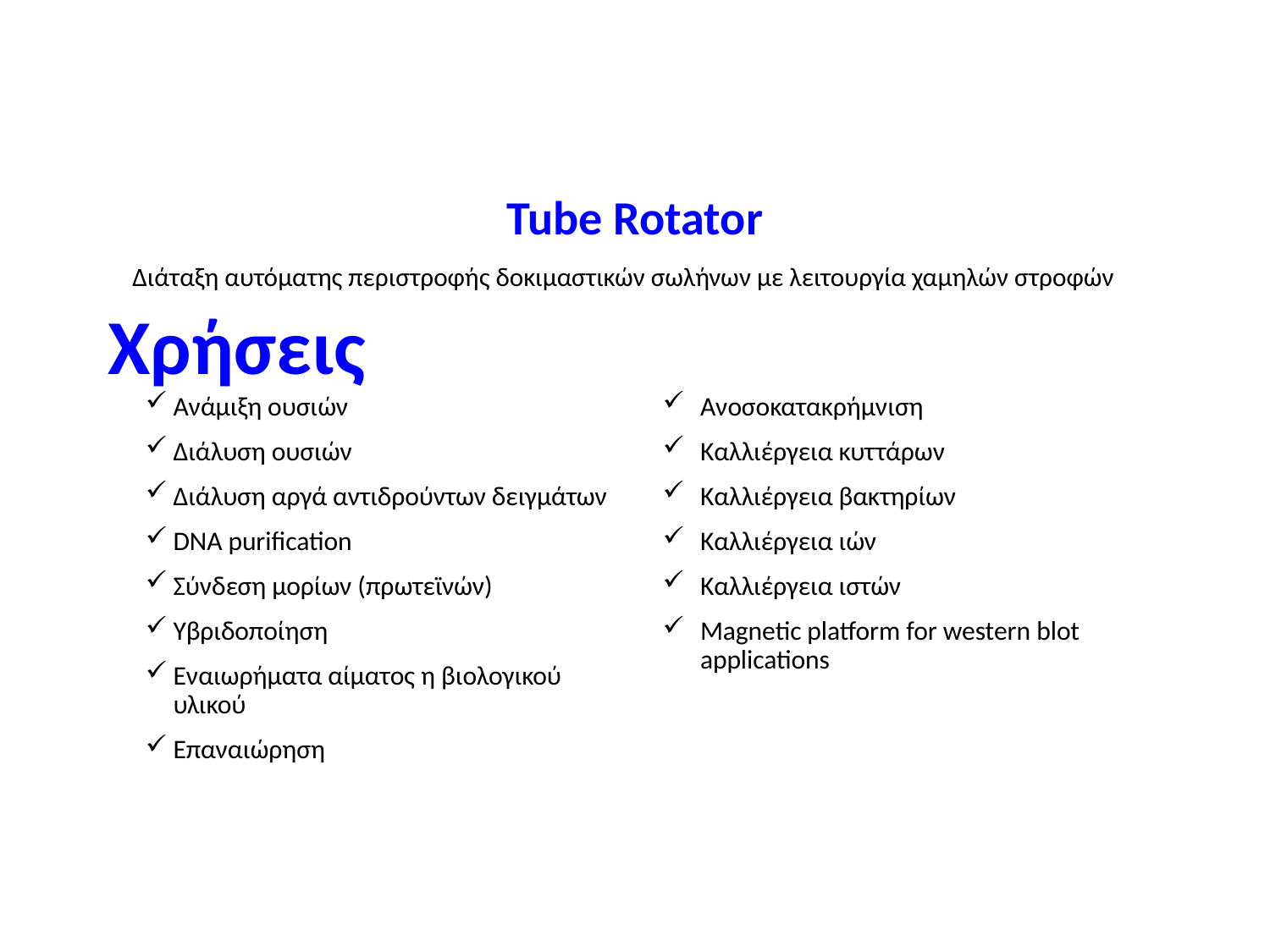

Tube Rotator
Διάταξη αυτόματης περιστροφής δοκιμαστικών σωλήνων με λειτουργία χαμηλών στροφών

# Χρήσεις
Ανάμιξη ουσιών
Διάλυση ουσιών
Διάλυση αργά αντιδρούντων δειγμάτων
DNA purification
Σύνδεση μορίων (πρωτεϊνών)
Υβριδοποίηση
Εναιωρήματα αίματος η βιολογικού υλικού
Επαναιώρηση

Ανοσοκατακρήμνιση
Καλλιέργεια κυττάρων
Καλλιέργεια βακτηρίων
Καλλιέργεια ιών
Καλλιέργεια ιστών
Magnetic platform for western blot applications